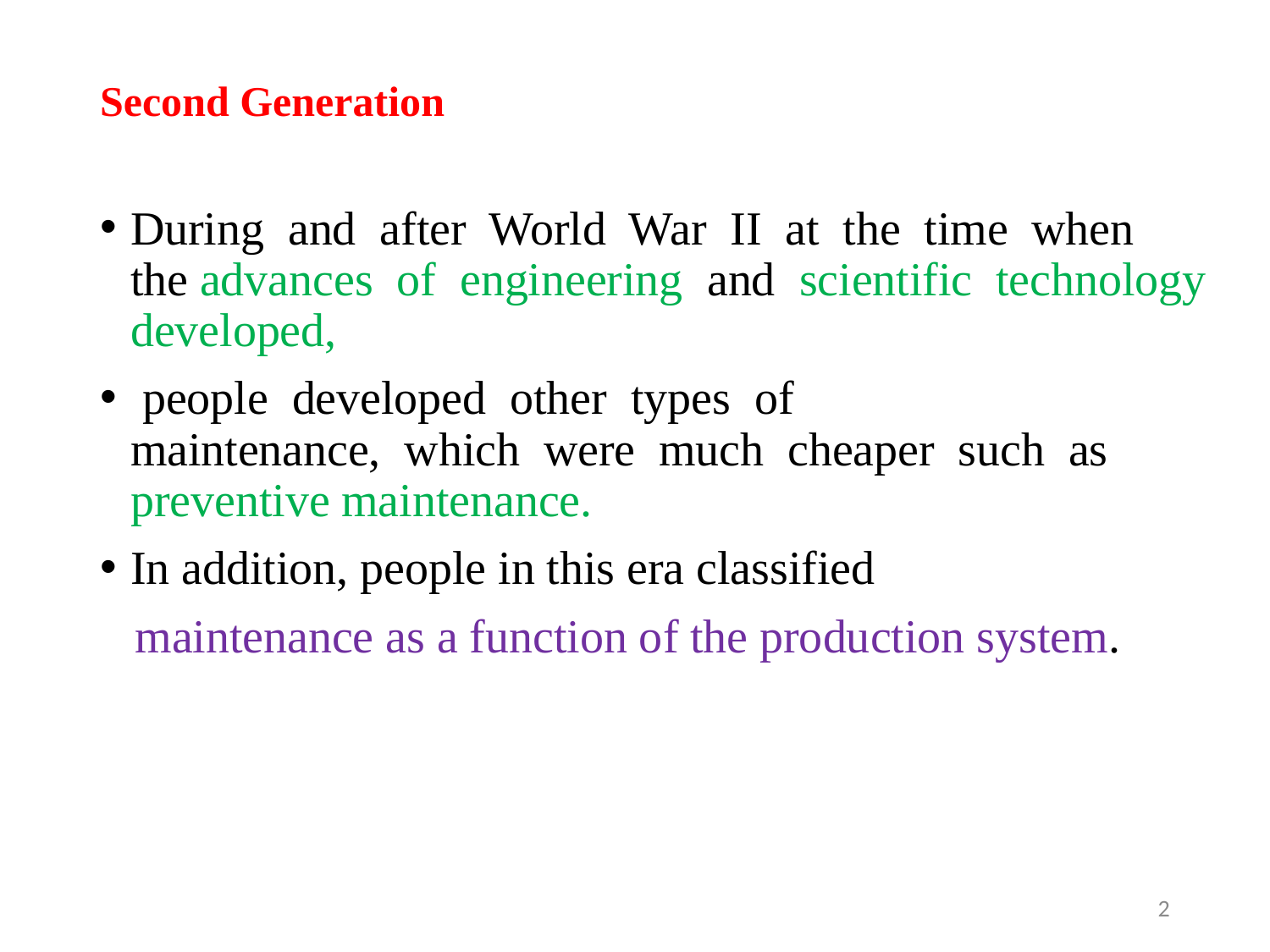

# Second Generation
During  and  after  World  War  II  at  the  time  when  the advances  of  engineering  and  scientific  technology
developed,
 people  developed  other  types  of
maintenance,  which  were  much  cheaper  such  as
preventive maintenance.
In addition, people in this era classified
   maintenance as a function of the production system.
2